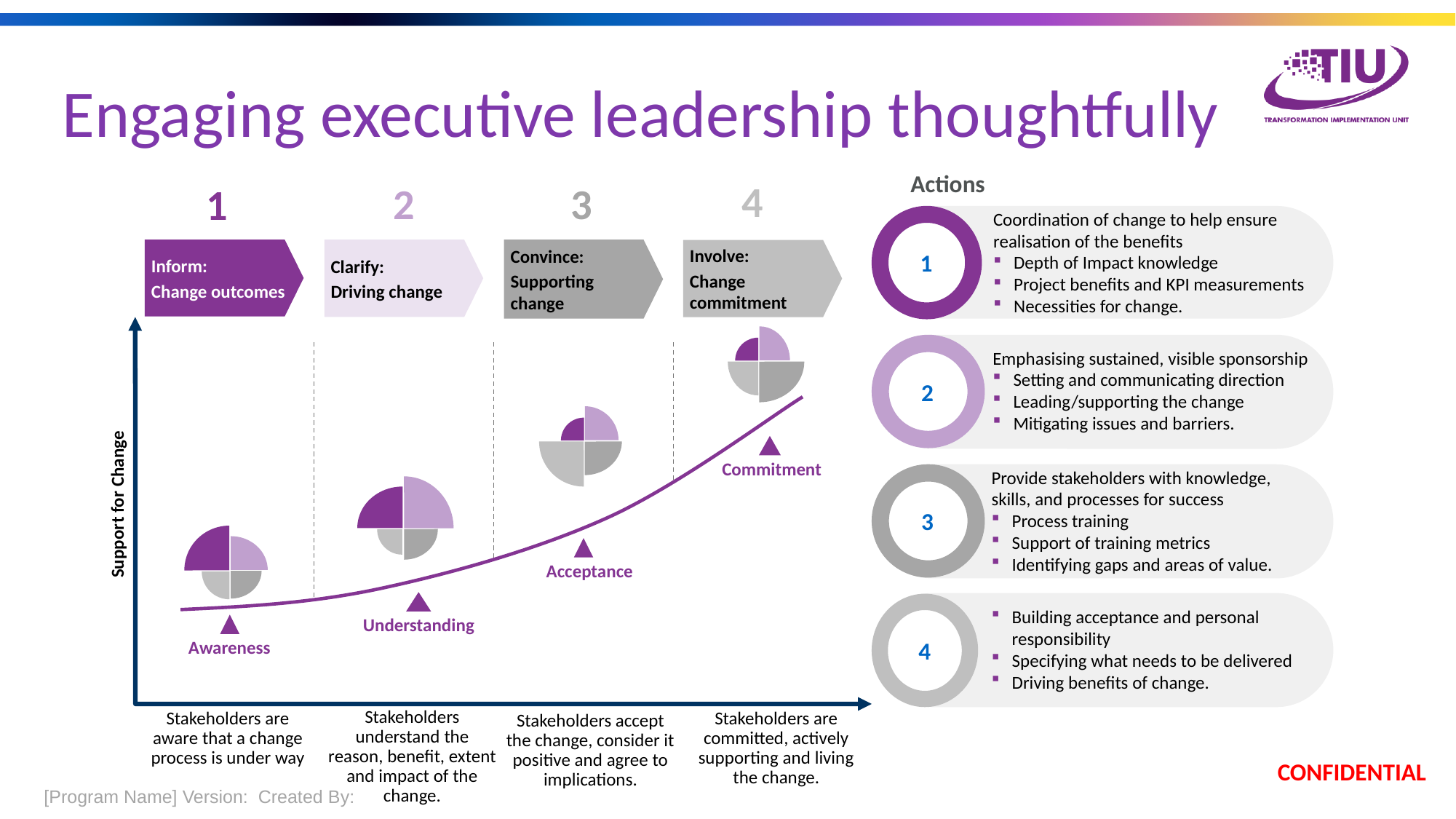

Engaging executive leadership thoughtfully
Actions

4
3
2
1
Coordination of change to help ensure realisation of the benefits
Depth of Impact knowledge
Project benefits and KPI measurements
Necessities for change.

1
Inform:
Change outcomes
Clarify:
Driving change
Convince:
Supporting change
Involve:
Change commitment

Emphasising sustained, visible sponsorship
Setting and communicating direction
Leading/supporting the change
Mitigating issues and barriers.

2

Commitment
Provide stakeholders with knowledge,
skills, and processes for success
Process training
Support of training metrics
Identifying gaps and areas of value.

3

Support for Change

Acceptance

Understanding

Building acceptance and personal responsibility
Specifying what needs to be delivered
Driving benefits of change.

4

Awareness
Stakeholders understand the reason, benefit, extent and impact of the change.
Stakeholders are aware that a change process is under way
Stakeholders are committed, actively supporting and living the change.
Stakeholders accept the change, consider it positive and agree to implications.
CONFIDENTIAL
 [Program Name] Version:  Created By: